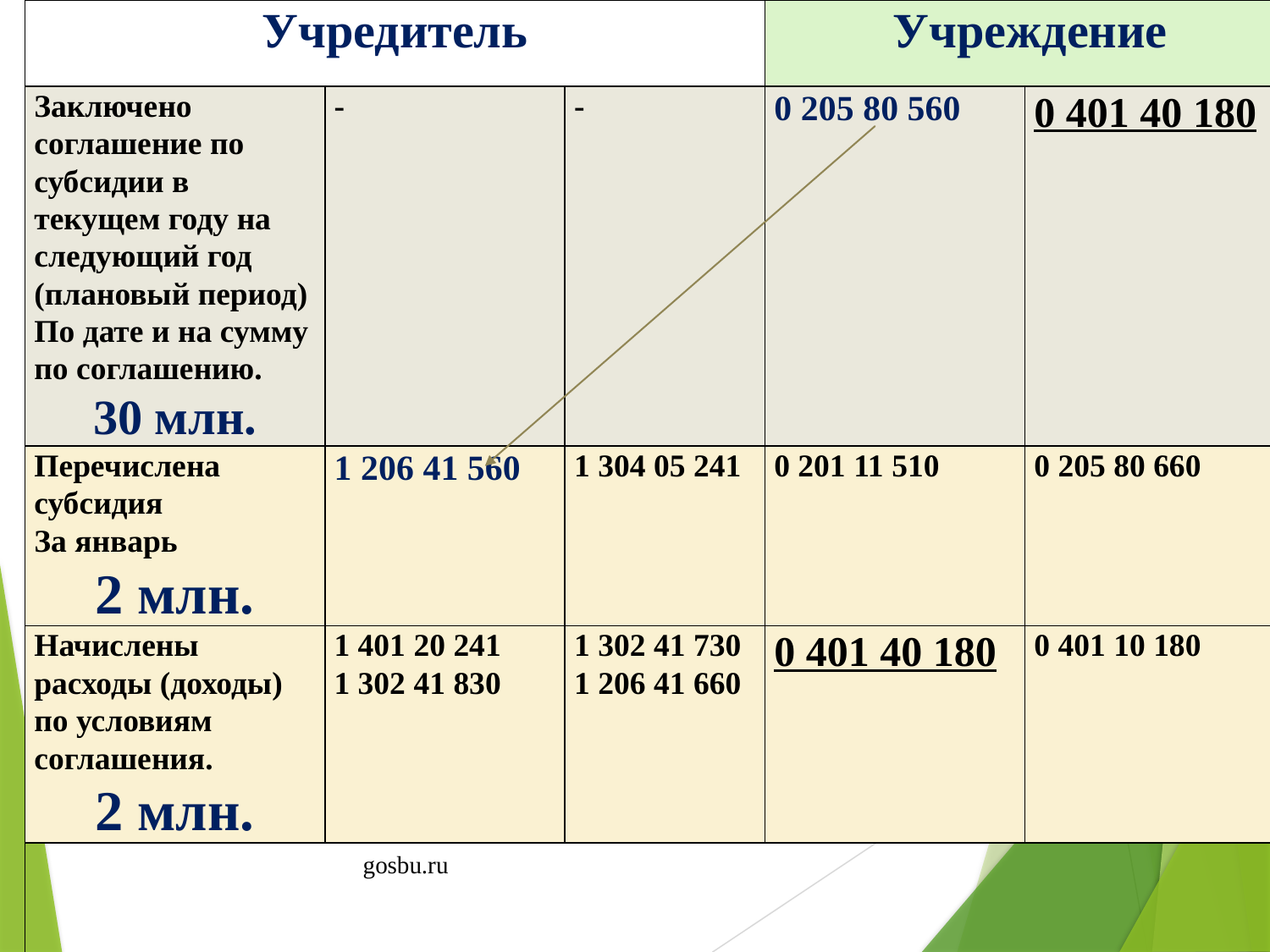

| Учредитель |  |  | Учреждение |  |
| --- | --- | --- | --- | --- |
| Заключено соглашение по субсидии в текущем году на следующий год (плановый период) По дате и на сумму по соглашению. 30 млн. | - | - | 0 205 80 560 | 0 401 40 180 |
| Перечислена субсидия За январь 2 млн. | 1 206 41 560 | 1 304 05 241 | 0 201 11 510 | 0 205 80 660 |
| Начислены расходы (доходы) по условиям соглашения. 2 млн. | 1 401 20 241 1 302 41 830 | 1 302 41 730 1 206 41 660 | 0 401 40 180 | 0 401 10 180 |
|  |  |  |  |  |
gosbu.ru